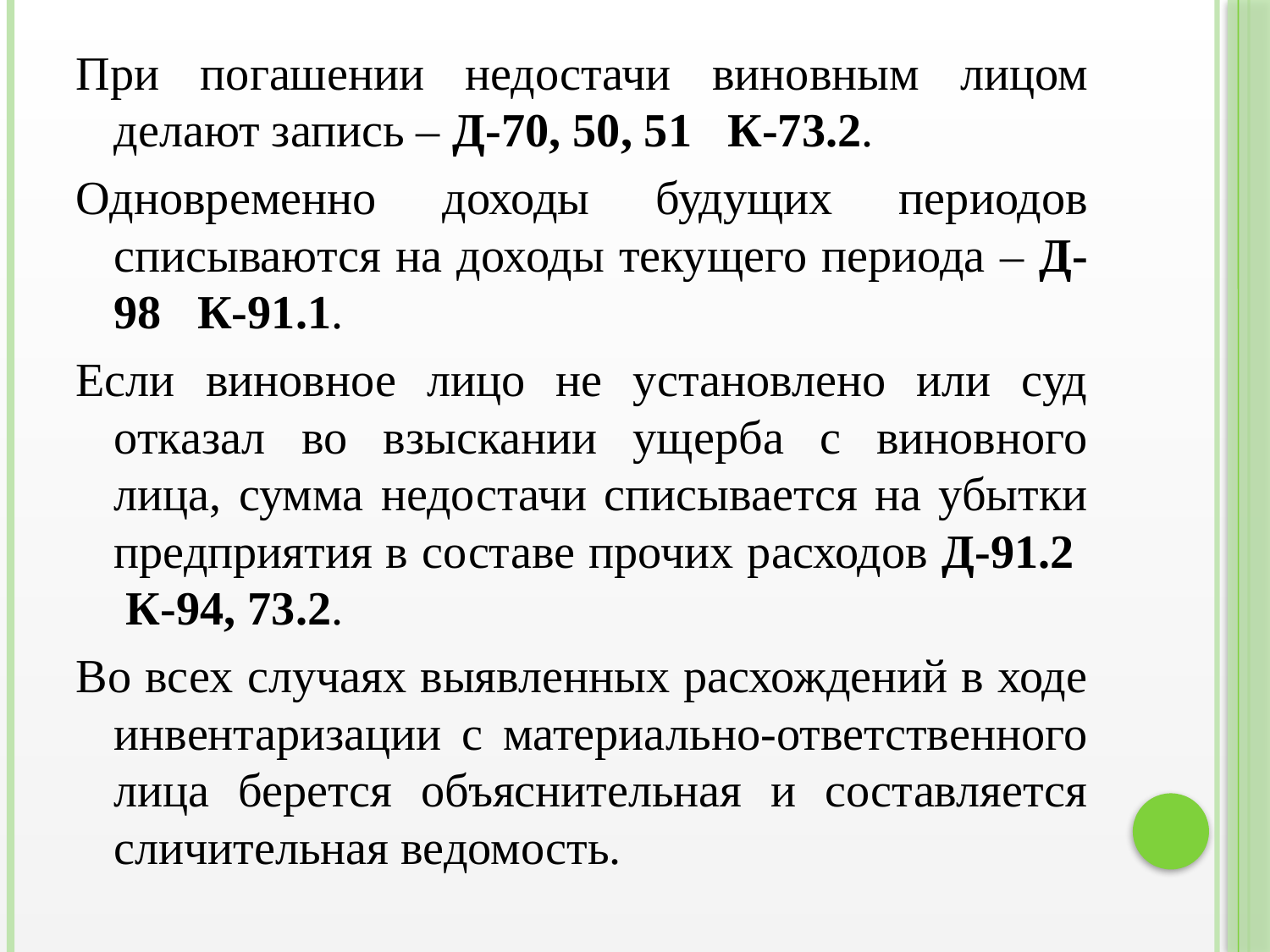

При погашении недостачи виновным лицом делают запись – Д-70, 50, 51   К-73.2.
Одновременно доходы будущих периодов списываются на доходы текущего периода – Д-98   К-91.1.
Если виновное лицо не установлено или суд отказал во взыскании ущерба с виновного лица, сумма недостачи списывается на убытки предприятия в составе прочих расходов Д-91.2   К-94, 73.2.
Во всех случаях выявленных расхождений в ходе инвентаризации с материально-ответственного лица берется объяснительная и составляется сличительная ведомость.